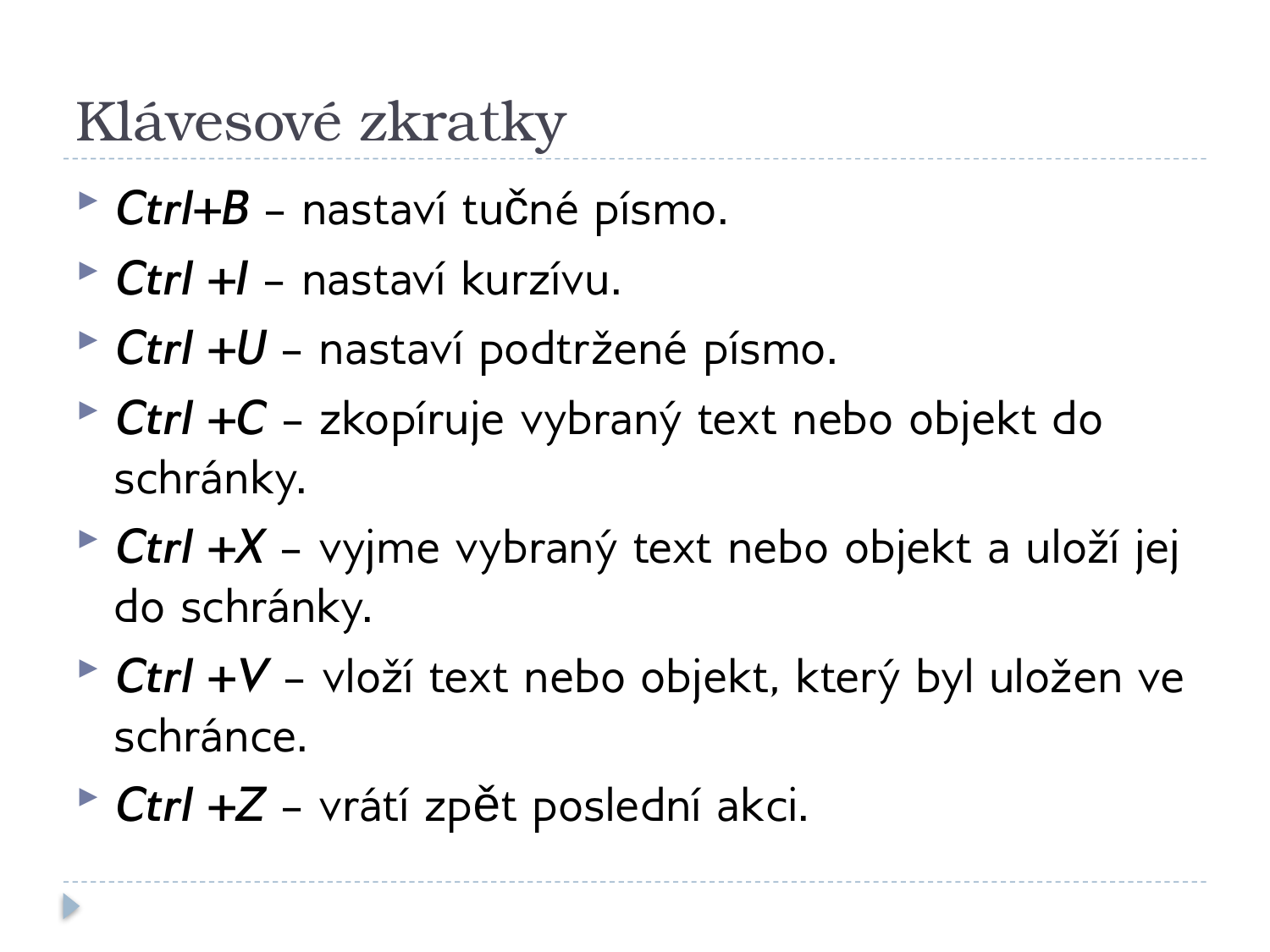

# Klávesové zkratky
Ctrl+B – nastaví tučné písmo.
Ctrl +I – nastaví kurzívu.
Ctrl +U – nastaví podtržené písmo.
Ctrl +C – zkopíruje vybraný text nebo objekt do schránky.
Ctrl +X – vyjme vybraný text nebo objekt a uloží jej do schránky.
Ctrl +V – vloží text nebo objekt, který byl uložen ve schránce.
Ctrl +Z – vrátí zpět poslední akci.